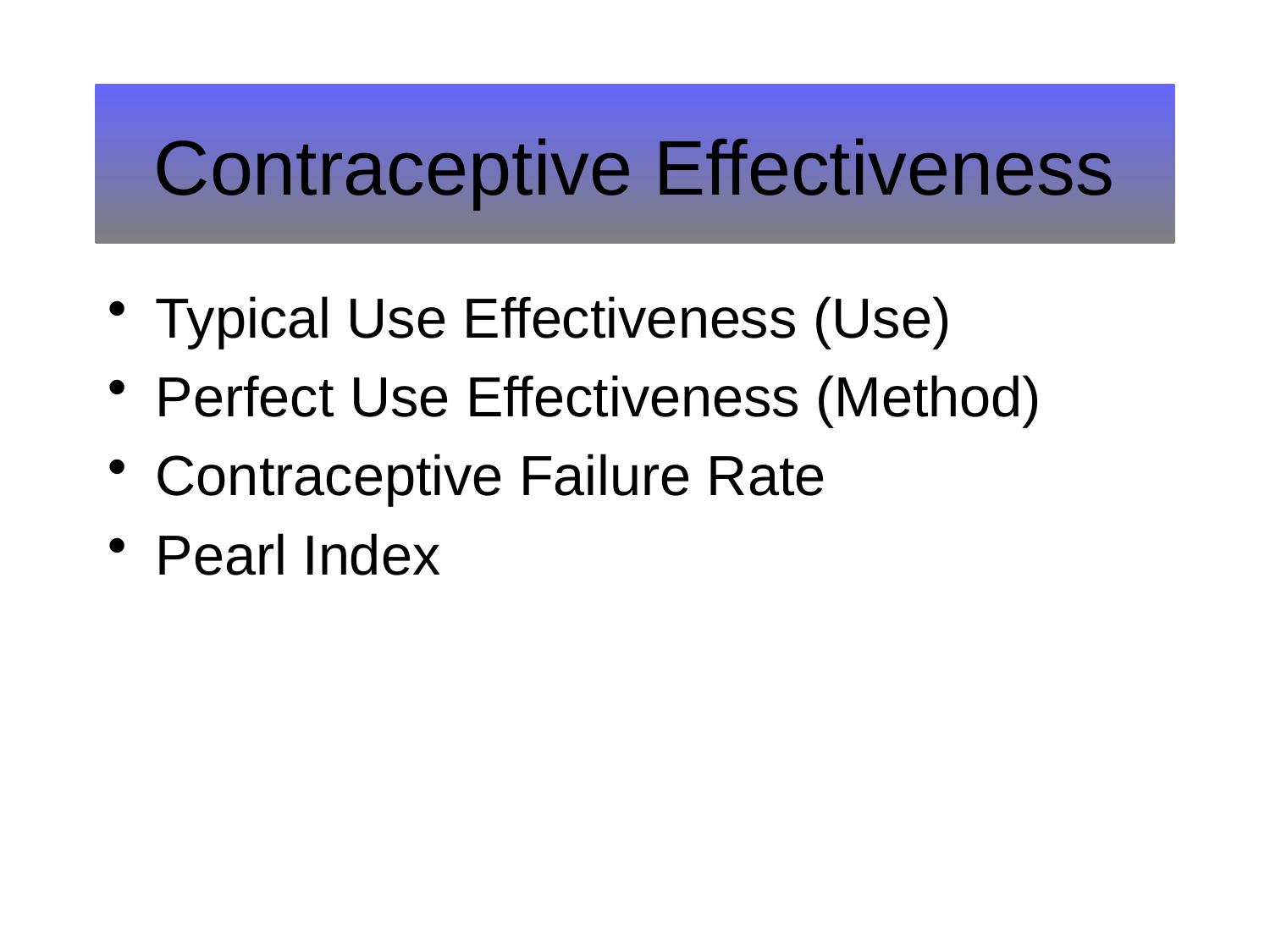

# Contraceptive Effectiveness
Typical Use Effectiveness (Use)
Perfect Use Effectiveness (Method)
Contraceptive Failure Rate
Pearl Index